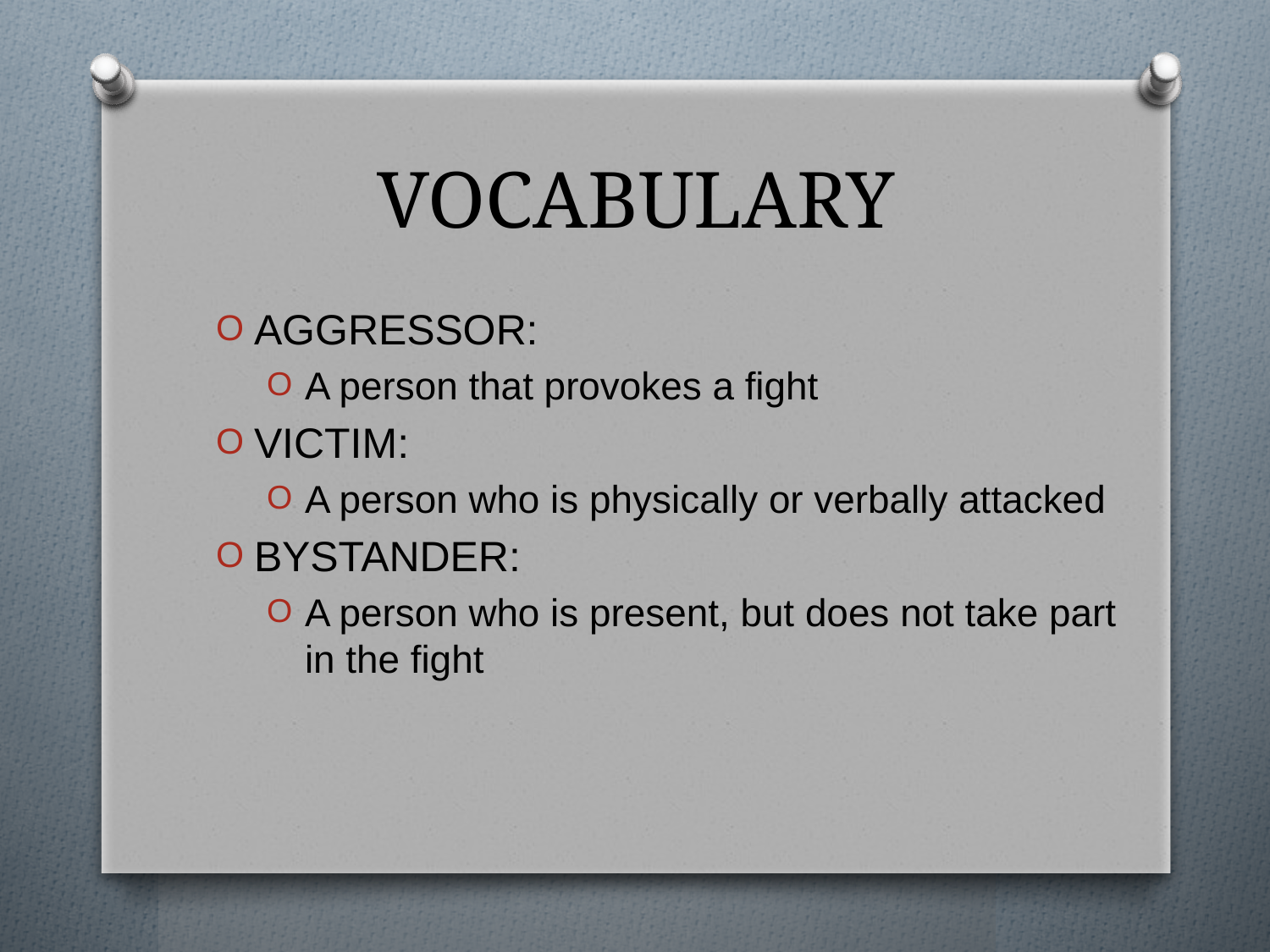

# VOCABULARY
AGGRESSOR:
A person that provokes a fight
VICTIM:
A person who is physically or verbally attacked
BYSTANDER:
A person who is present, but does not take part in the fight